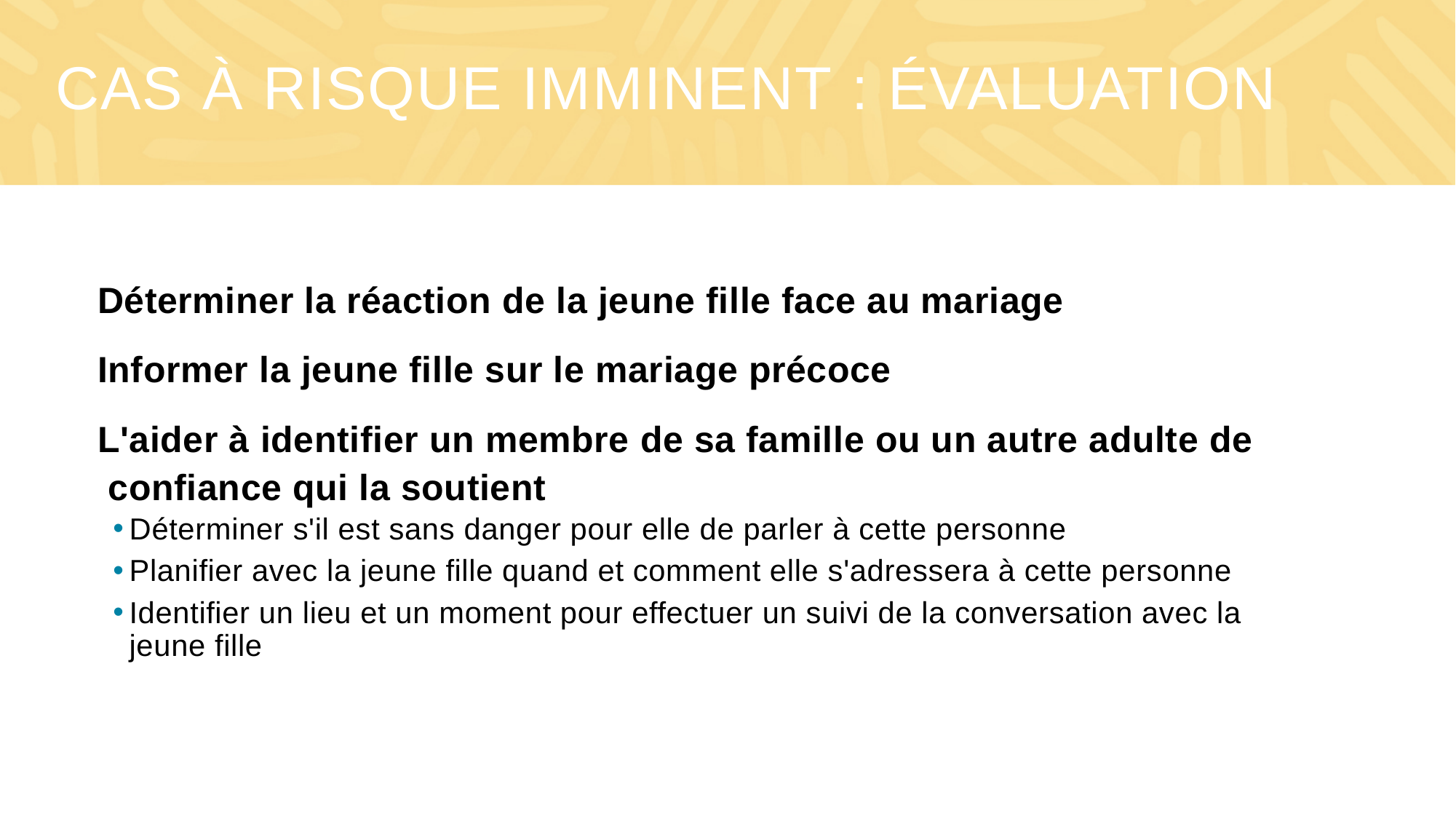

# Cas à risque imminent : évaluation
Déterminer la réaction de la jeune fille face au mariage
Informer la jeune fille sur le mariage précoce
L'aider à identifier un membre de sa famille ou un autre adulte de confiance qui la soutient
Déterminer s'il est sans danger pour elle de parler à cette personne
Planifier avec la jeune fille quand et comment elle s'adressera à cette personne
Identifier un lieu et un moment pour effectuer un suivi de la conversation avec la jeune fille